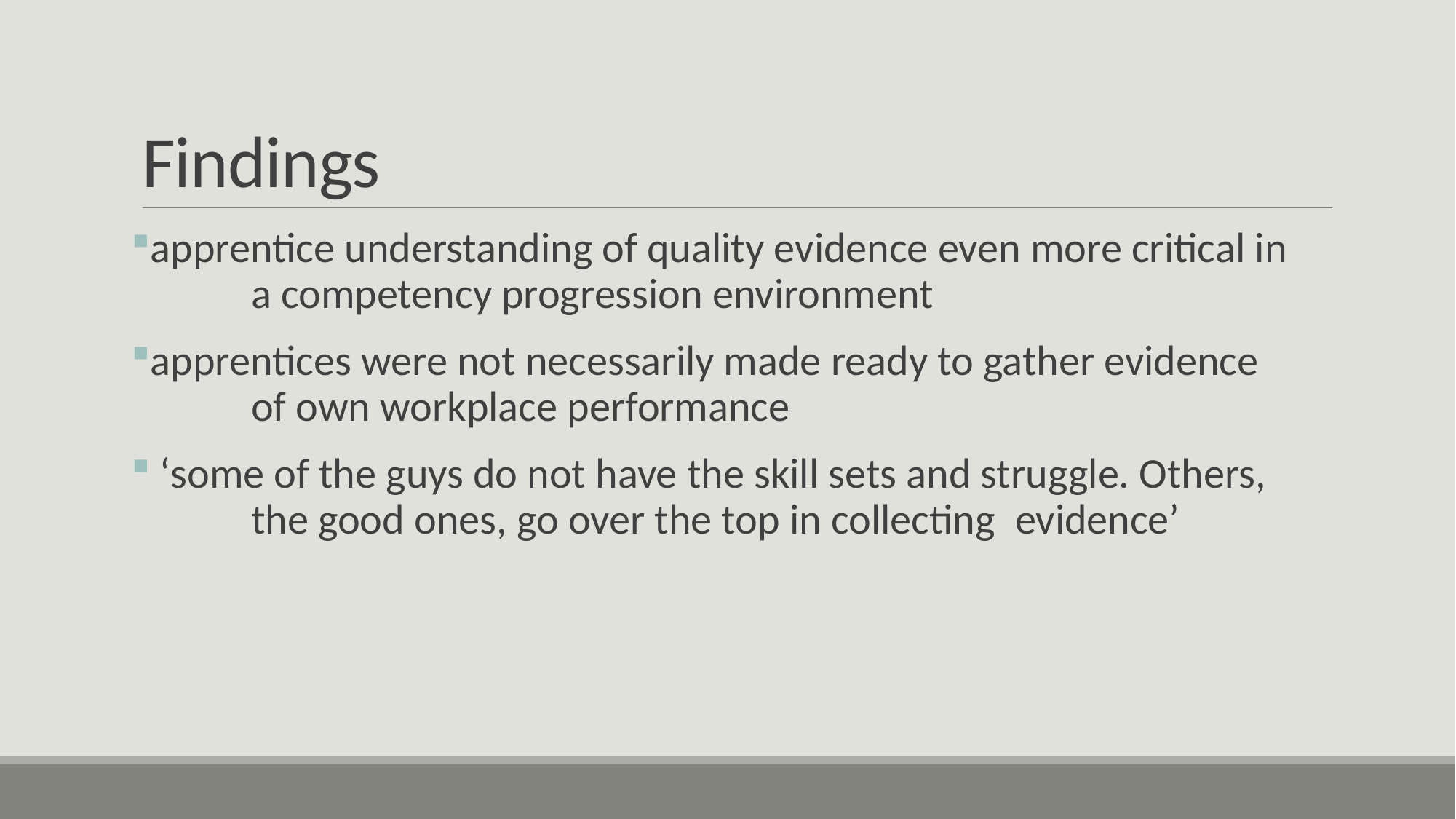

# Findings
apprentice understanding of quality evidence even more critical in 	a competency progression environment
apprentices were not necessarily made ready to gather evidence 	of own workplace performance
 ‘some of the guys do not have the skill sets and struggle. Others, 	the good ones, go over the top in collecting 	evidence’